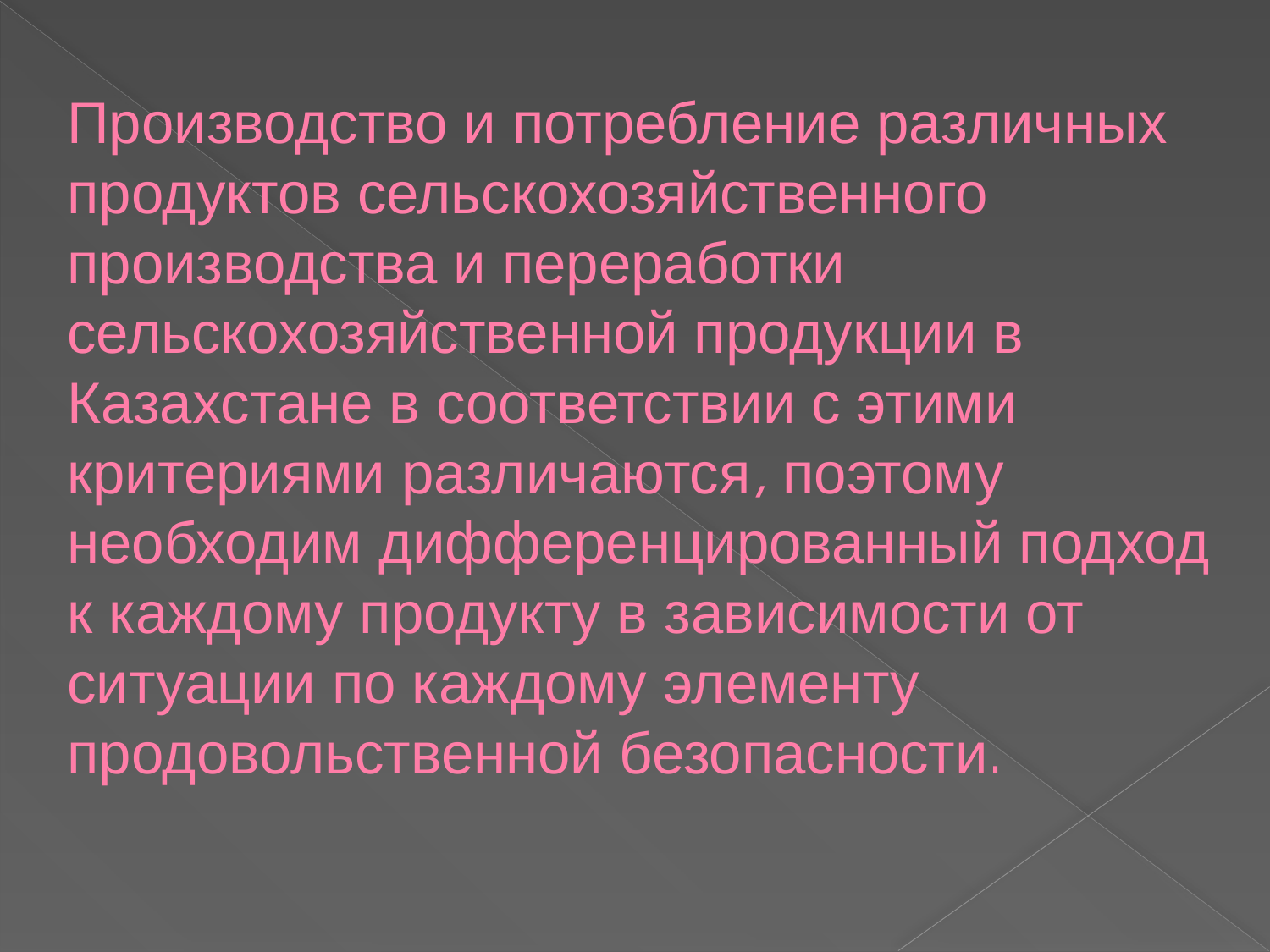

# Производство и потребление различных продуктов сельскохозяйственного производства и переработки сельскохозяйственной продукции в Казахстане в соответствии с этими критериями различаются, поэтому необходим дифференцированный подход к каждому продукту в зависимости от ситуации по каждому элементу продовольственной безопасности.